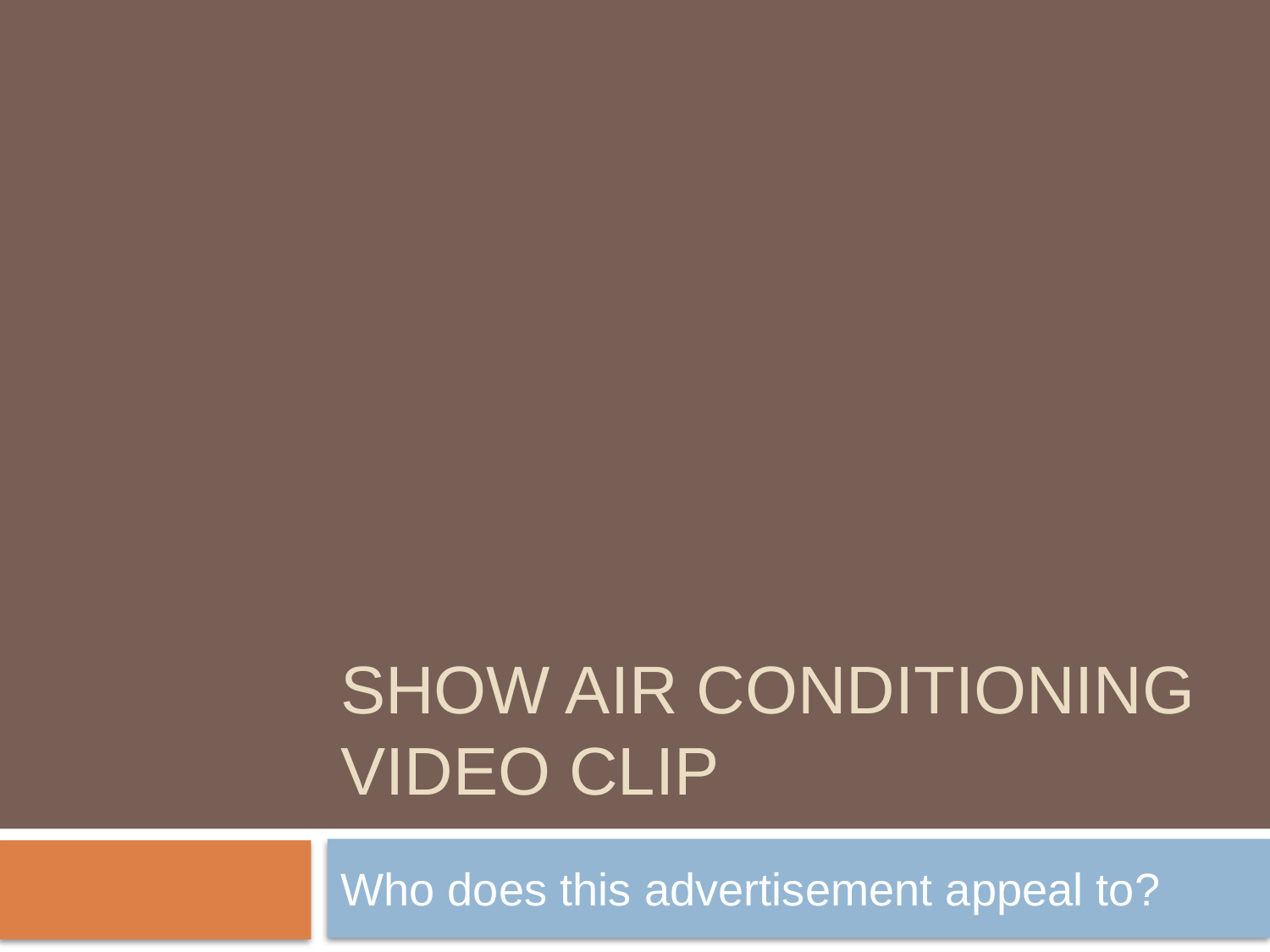

# Show Air conditioning video clip
Who does this advertisement appeal to?